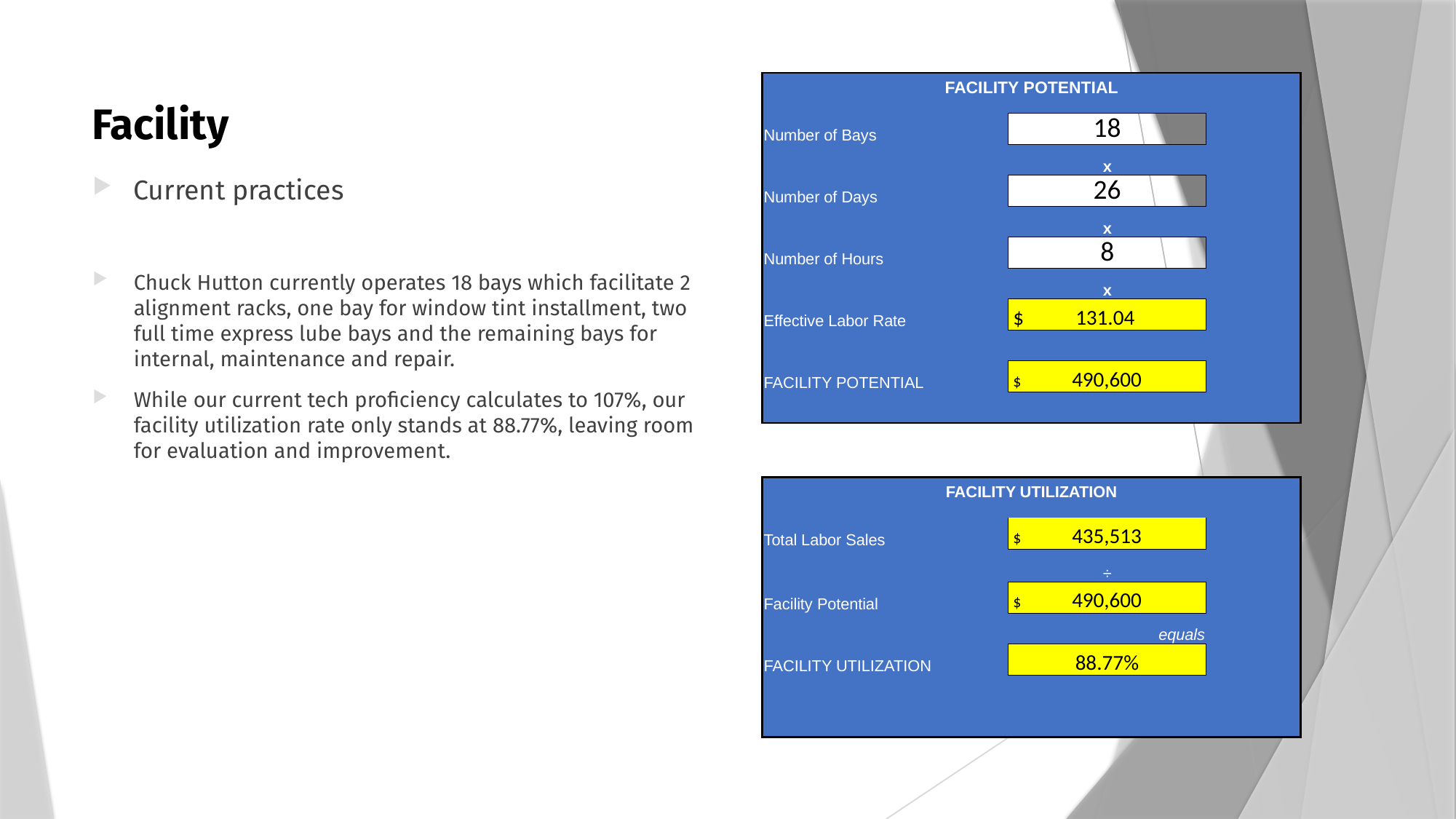

# Facility
| FACILITY POTENTIAL |  |  |  |
| --- | --- | --- | --- |
| Number of Bays | 18 |  |  |
|  | x |  |  |
| Number of Days | 26 |  |  |
|  | x |  |  |
| Number of Hours | 8 |  |  |
|  | x |  |  |
| Effective Labor Rate | $ 131.04 |  |  |
|  |  |  |  |
| FACILITY POTENTIAL | $ 490,600 |  |  |
|  |  |  |  |
|  |  |  |  |
| FACILITY UTILIZATION |  |  |  |
| Total Labor Sales | $ 435,513 |  |  |
|  | ÷ |  |  |
| Facility Potential | $ 490,600 |  |  |
|  | equals |  |  |
| FACILITY UTILIZATION | 88.77% |  |  |
|  |  |  |  |
|  |  |  |  |

Current practices

Chuck Hutton currently operates 18 bays which facilitate 2 alignment racks, one bay for window tint installment, two full time express lube bays and the remaining bays for internal, maintenance and repair.
While our current tech proficiency calculates to 107%, our facility utilization rate only stands at 88.77%, leaving room for evaluation and improvement.